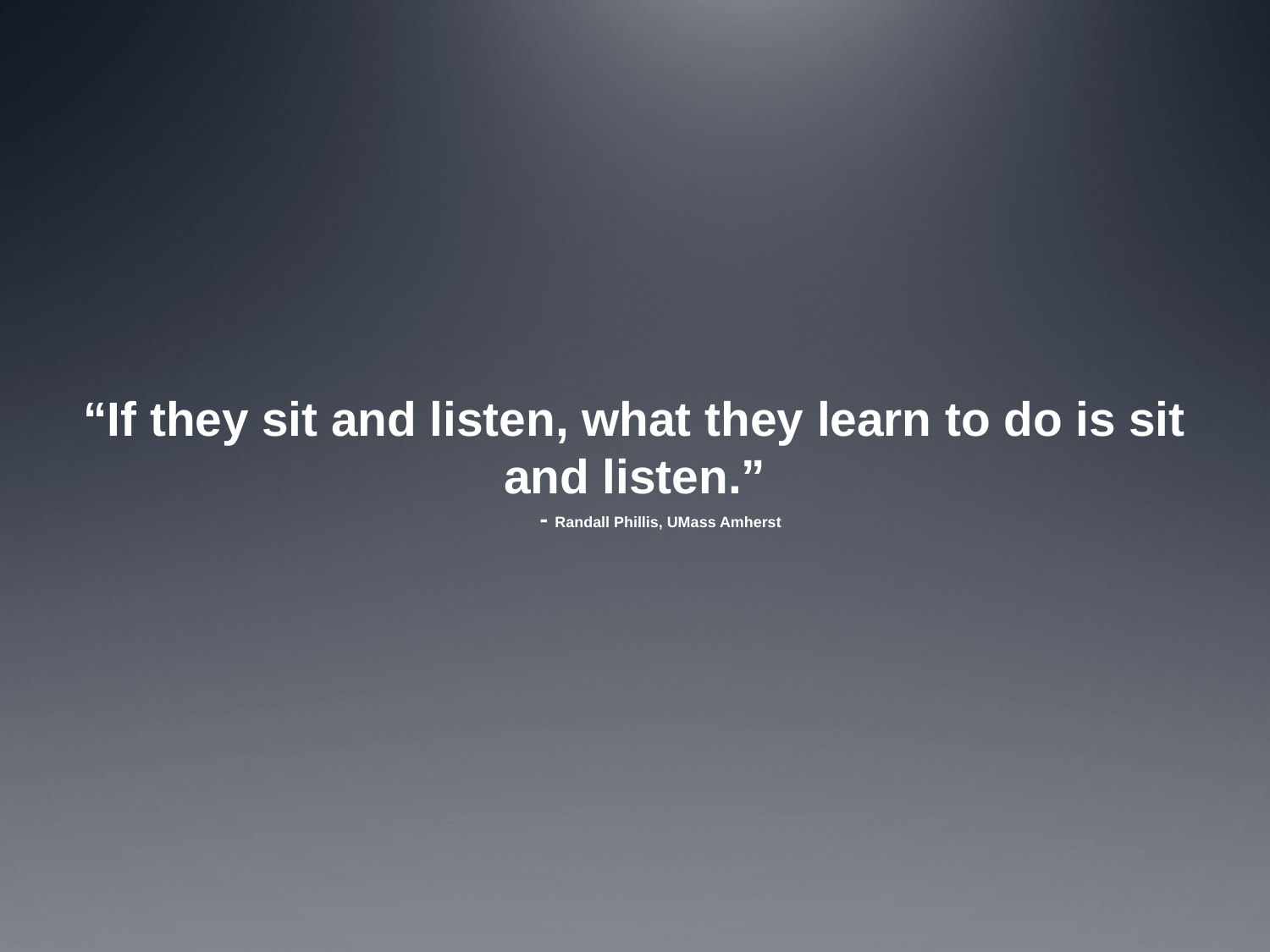

“If they sit and listen, what they learn to do is sit and listen.”
			- Randall Phillis, UMass Amherst